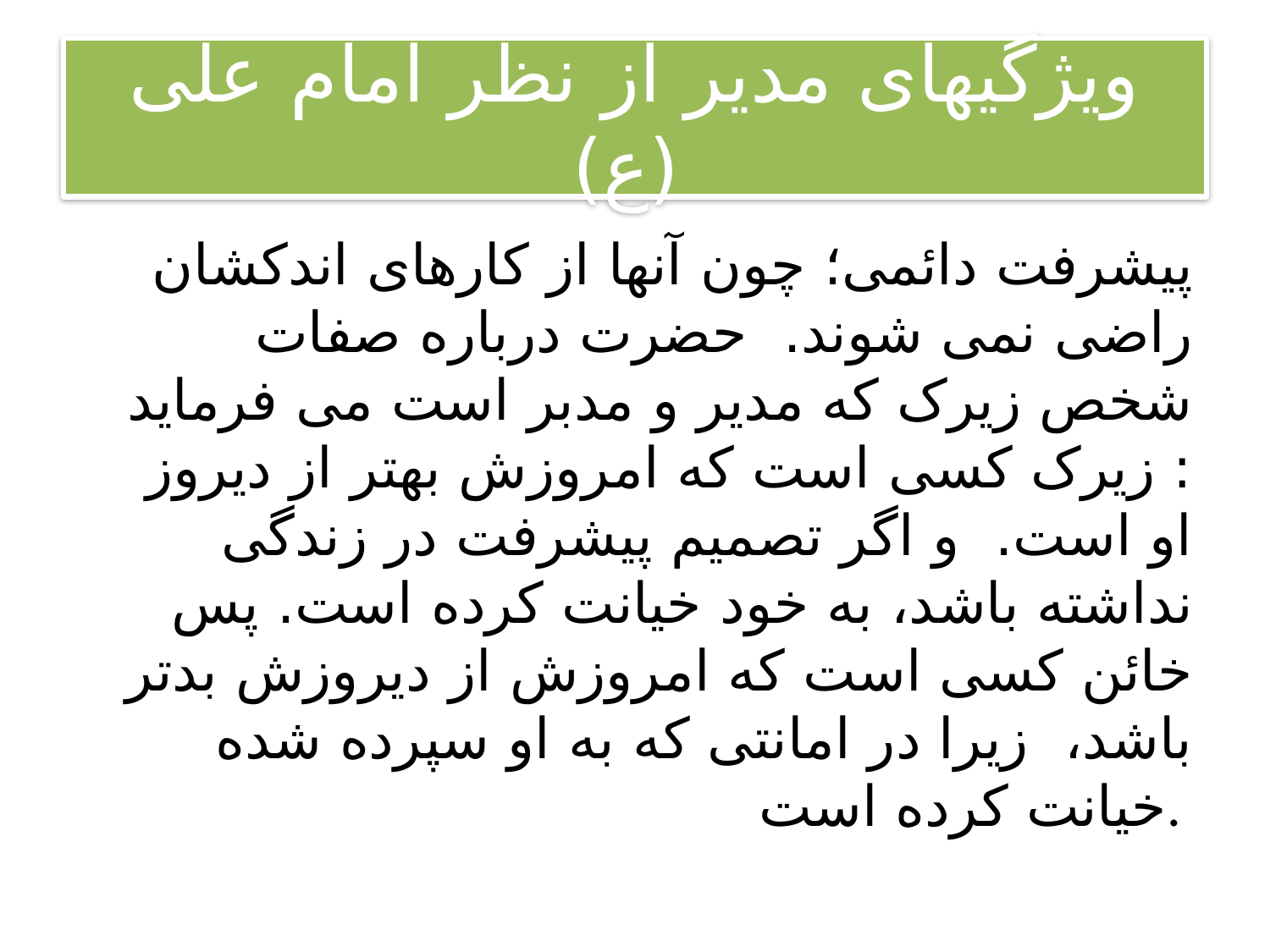

# ویژگیهای مدیر از نظر امام علی (ع)
پیشرفت دائمی؛ چون آنها از کارهای اندکشان راضی نمی شوند.  حضرت درباره صفات شخص زیرک که مدیر و مدبر است می فرماید : زیرک کسی است که امروزش بهتر از دیروز او است.  و اگر تصمیم پیشرفت در زندگی نداشته باشد، به خود خیانت کرده است. پس خائن کسی است که امروزش از دیروزش بدتر باشد،  زیرا در امانتی که به او سپرده شده خیانت کرده است.